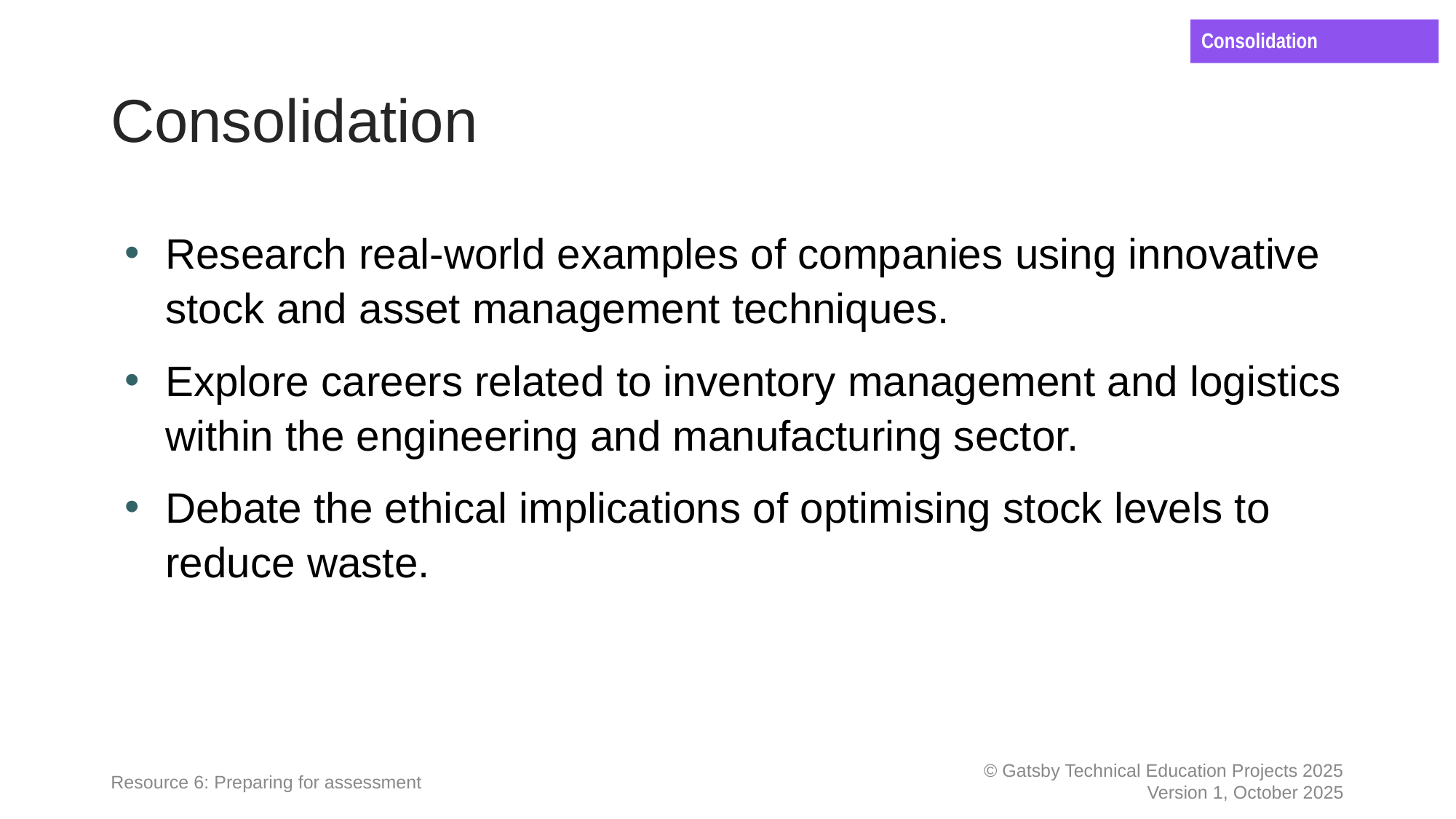

Consolidation
# Consolidation
Research real-world examples of companies using innovative stock and asset management techniques.
Explore careers related to inventory management and logistics within the engineering and manufacturing sector.
Debate the ethical implications of optimising stock levels to reduce waste.
Resource 6: Preparing for assessment